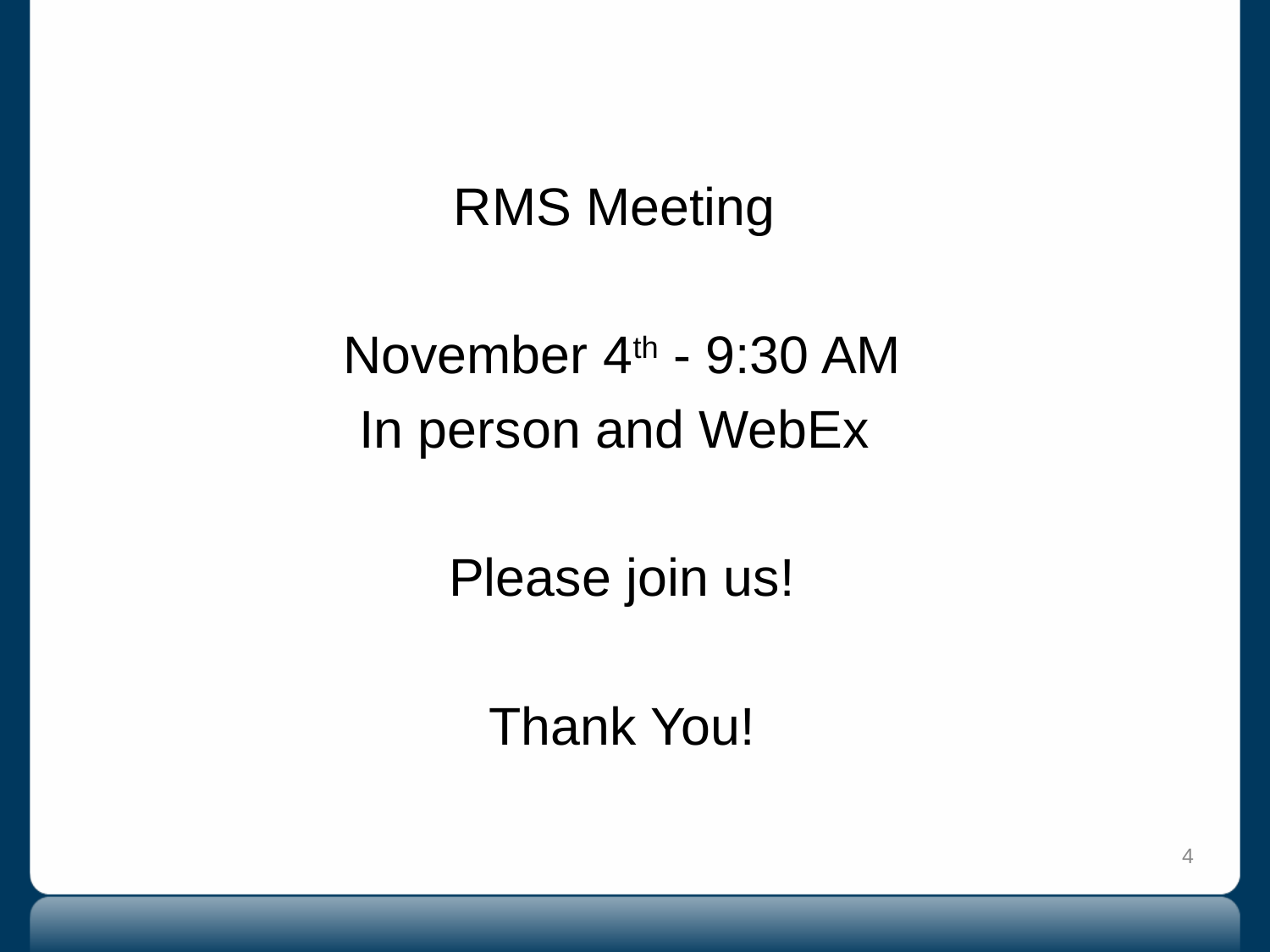

#

RMS Meeting

November 4th - 9:30 AM
In person and WebEx

Please join us!

Thank You!
4